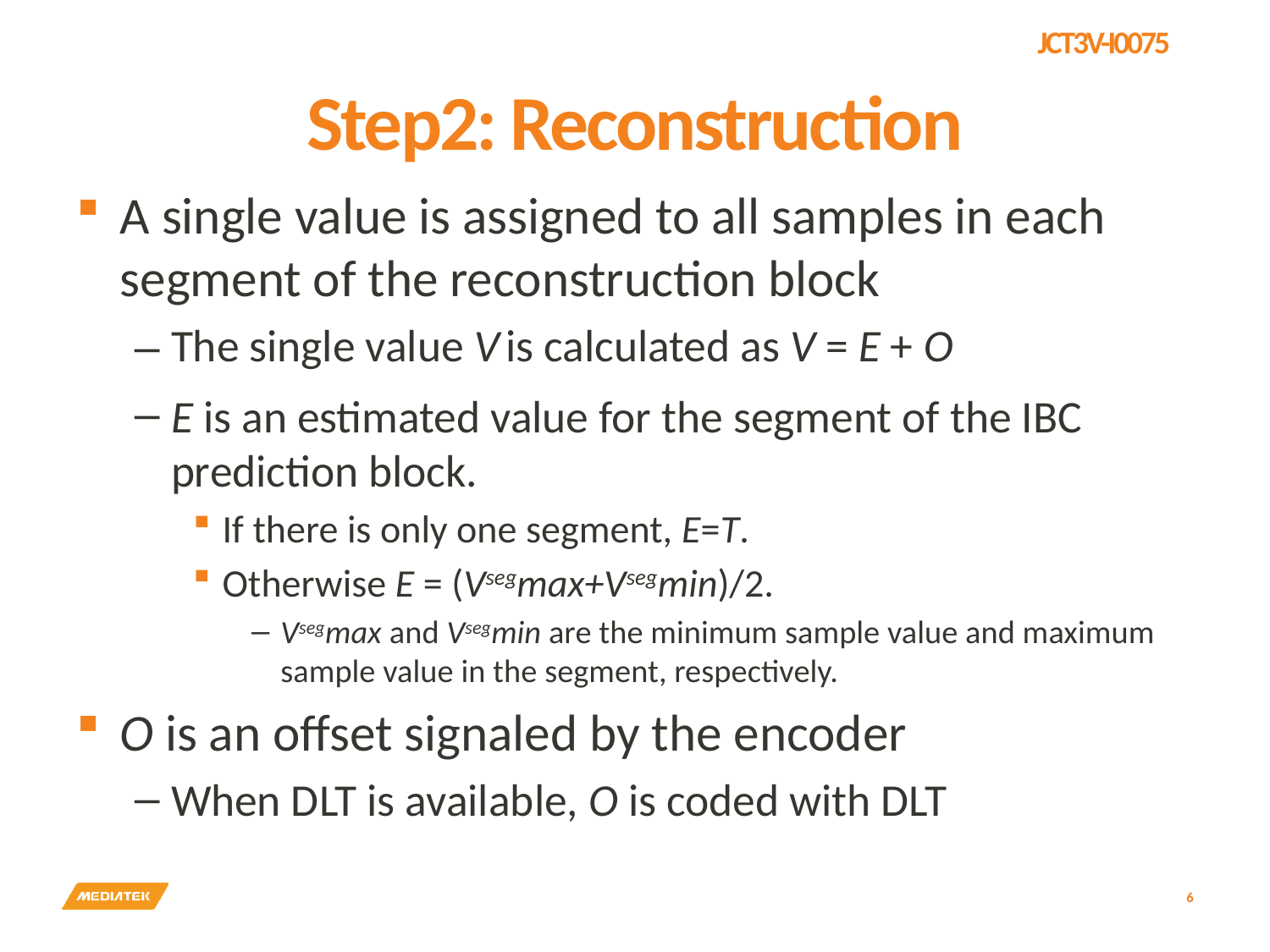

# Step2: Reconstruction
A single value is assigned to all samples in each segment of the reconstruction block
The single value V is calculated as V = E + O
E is an estimated value for the segment of the IBC prediction block.
If there is only one segment, E=T.
Otherwise E = (Vsegmax+Vsegmin)/2.
Vsegmax and Vsegmin are the minimum sample value and maximum sample value in the segment, respectively.
O is an offset signaled by the encoder
When DLT is available, O is coded with DLT

6